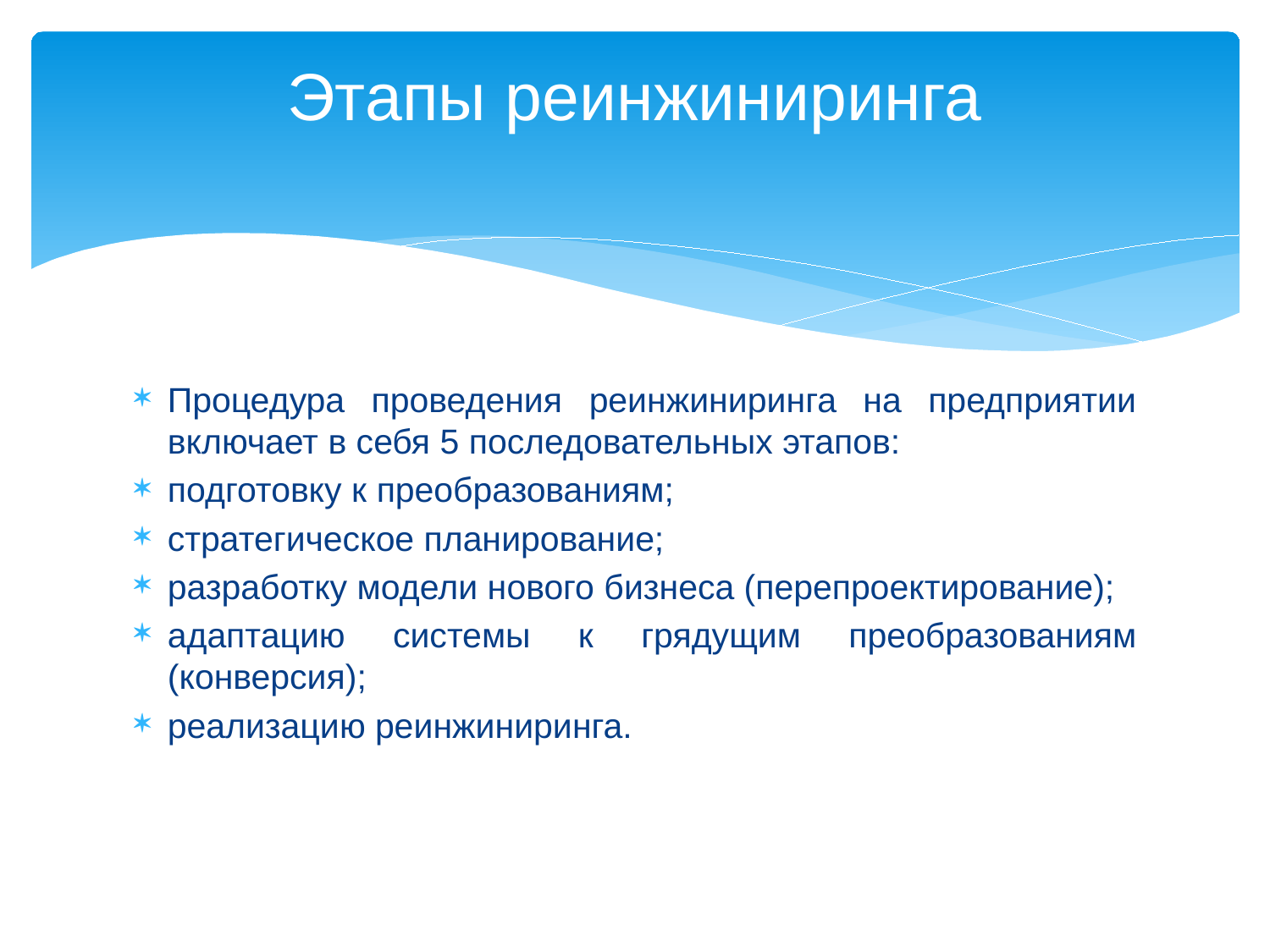

# Этапы реинжиниринга
Процедура проведения реинжиниринга на предприятии включает в себя 5 последовательных этапов:
подготовку к преобразованиям;
стратегическое планирование;
разработку модели нового бизнеса (перепроектирование);
адаптацию системы к грядущим преобразованиям (конверсия);
реализацию реинжиниринга.